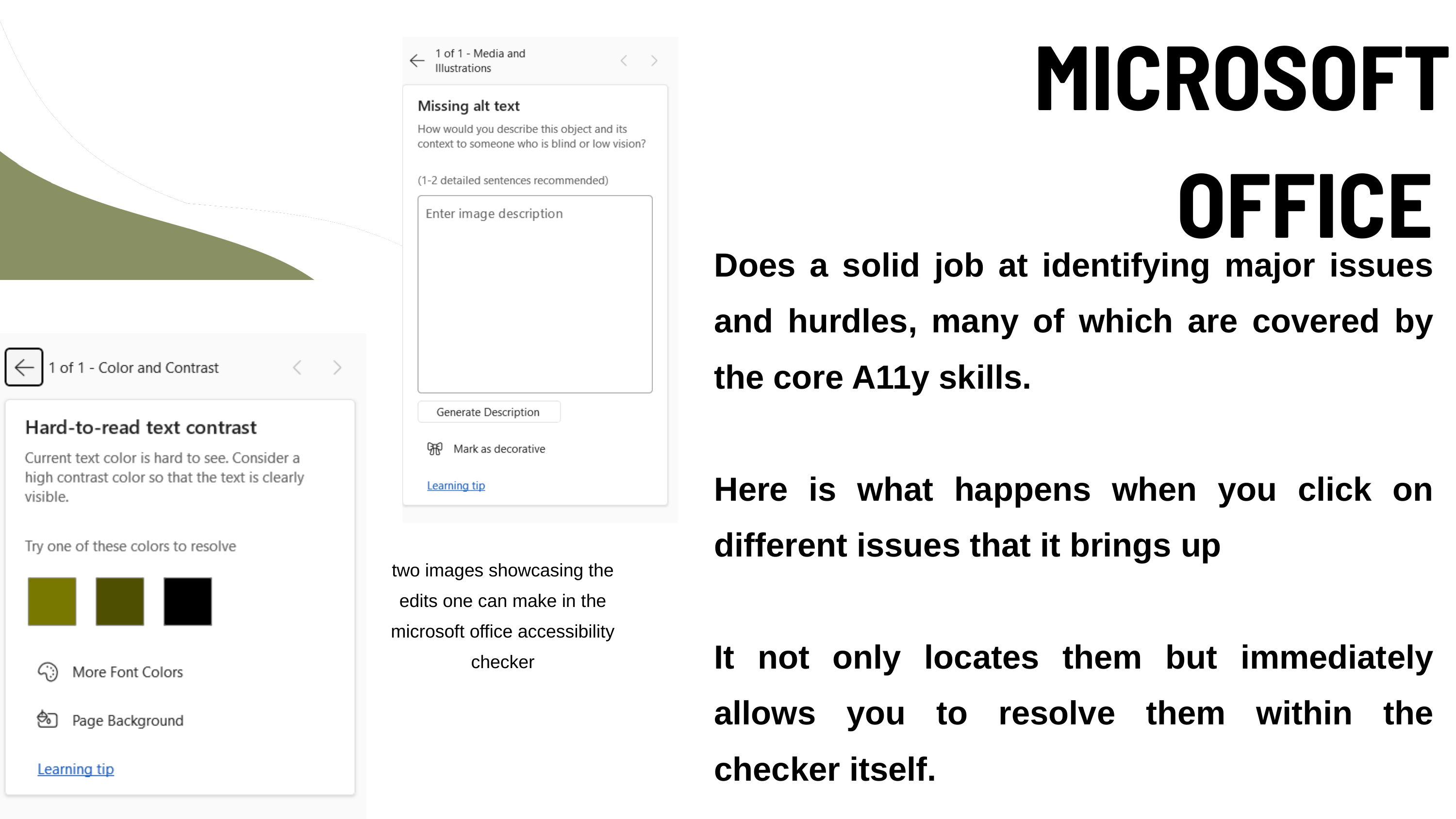

MICROSOFT OFFICE

Does a solid job at identifying major issues and hurdles, many of which are covered by the core A11y skills.

Here is what happens when you click on different issues that it brings up

It not only locates them but immediately allows you to resolve them within the checker itself.

two images showcasing the edits one can make in the microsoft office accessibility checker